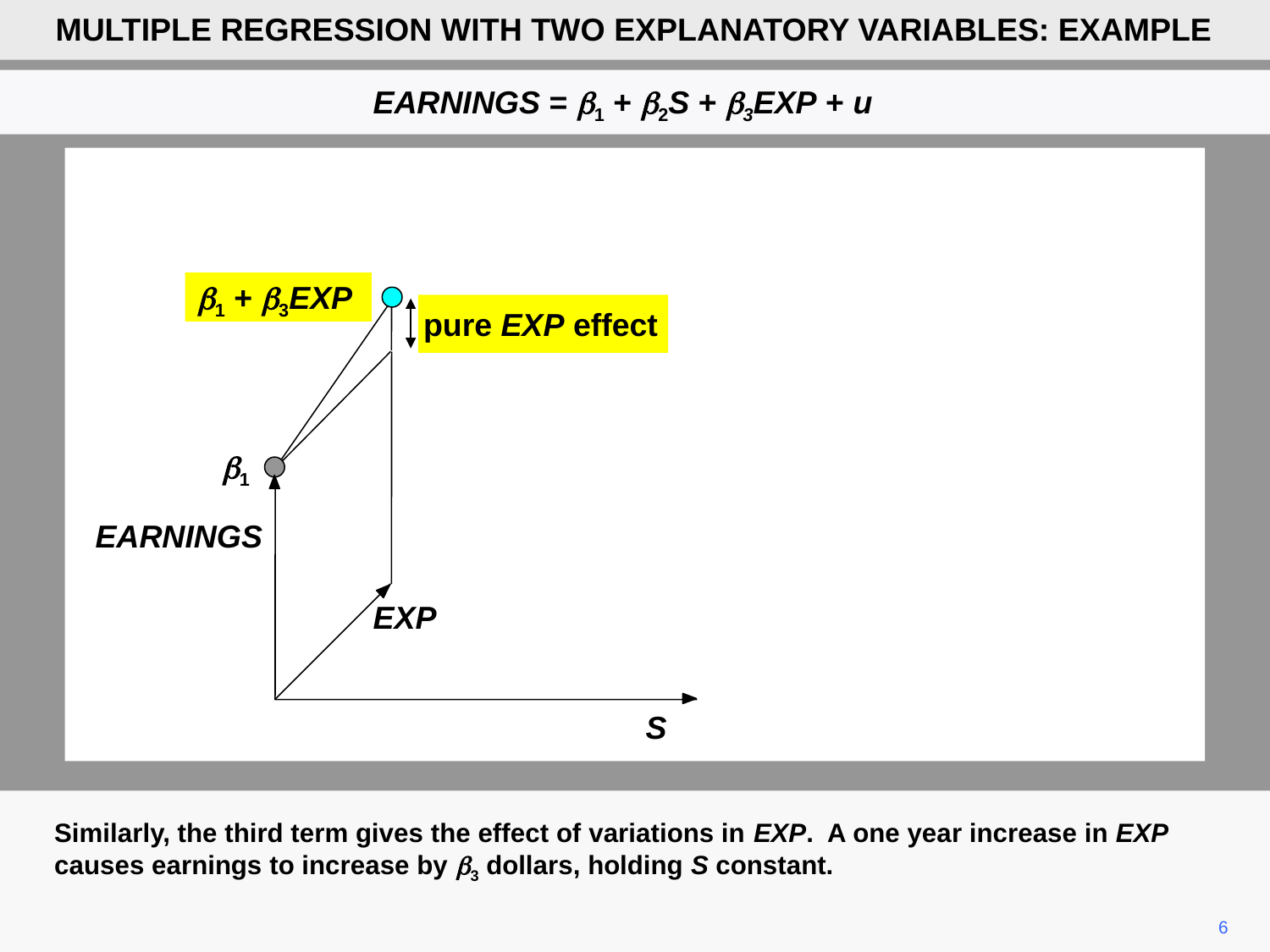

MULTIPLE REGRESSION WITH TWO EXPLANATORY VARIABLES: EXAMPLE

EARNINGS = β1 + β2S + β3EXP + u

β1 + β3EXP

pure EXP effect

β1

EARNINGS

EXP

S

Similarly, the third term gives the effect of variations in EXP.  A one year increase in EXP causes earnings to increase by β3 dollars, holding S constant.
6